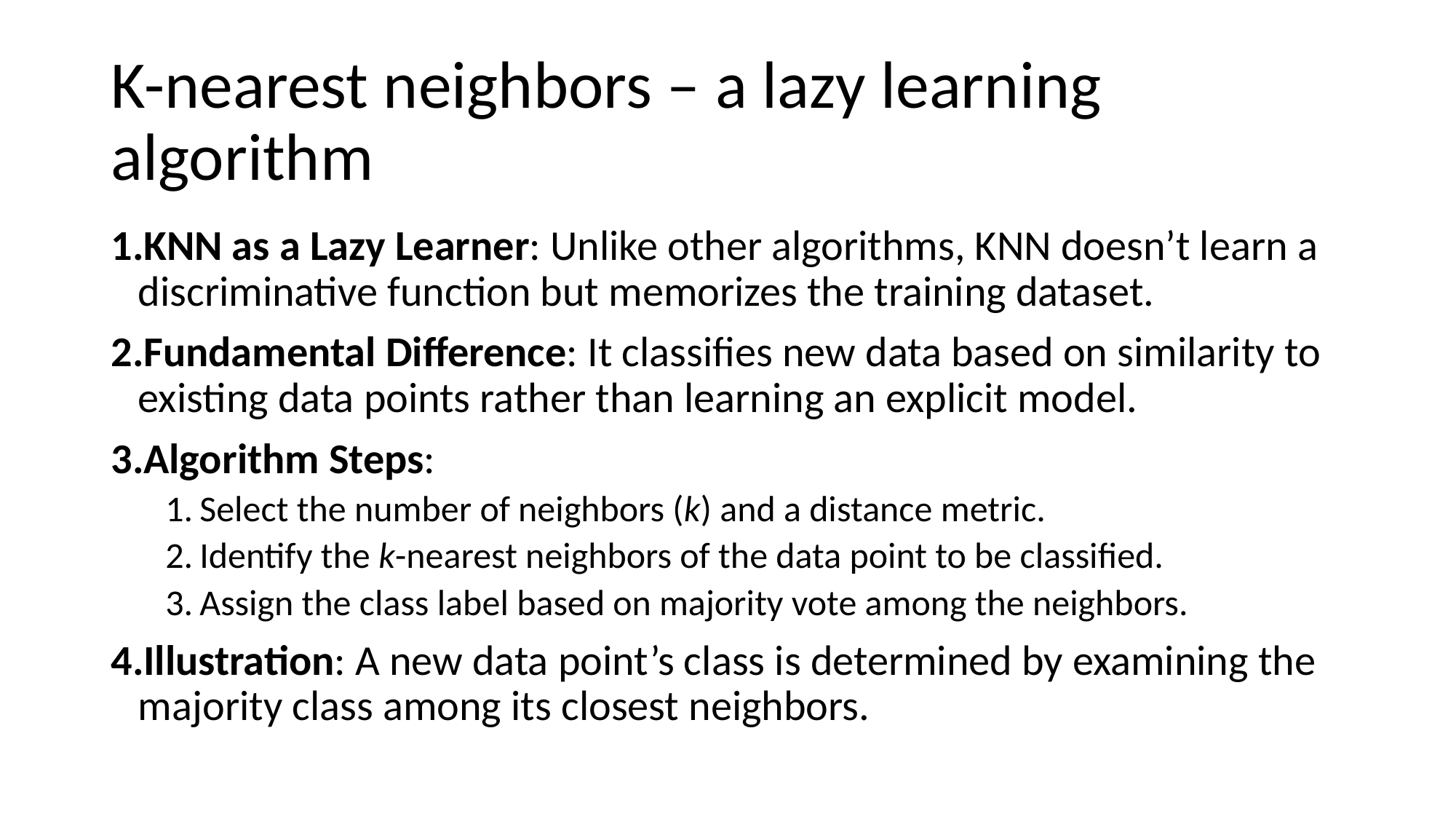

# K-nearest neighbors – a lazy learning algorithm
KNN as a Lazy Learner: Unlike other algorithms, KNN doesn’t learn a discriminative function but memorizes the training dataset.
Fundamental Difference: It classifies new data based on similarity to existing data points rather than learning an explicit model.
Algorithm Steps:
Select the number of neighbors (k) and a distance metric.
Identify the k-nearest neighbors of the data point to be classified.
Assign the class label based on majority vote among the neighbors.
Illustration: A new data point’s class is determined by examining the majority class among its closest neighbors.